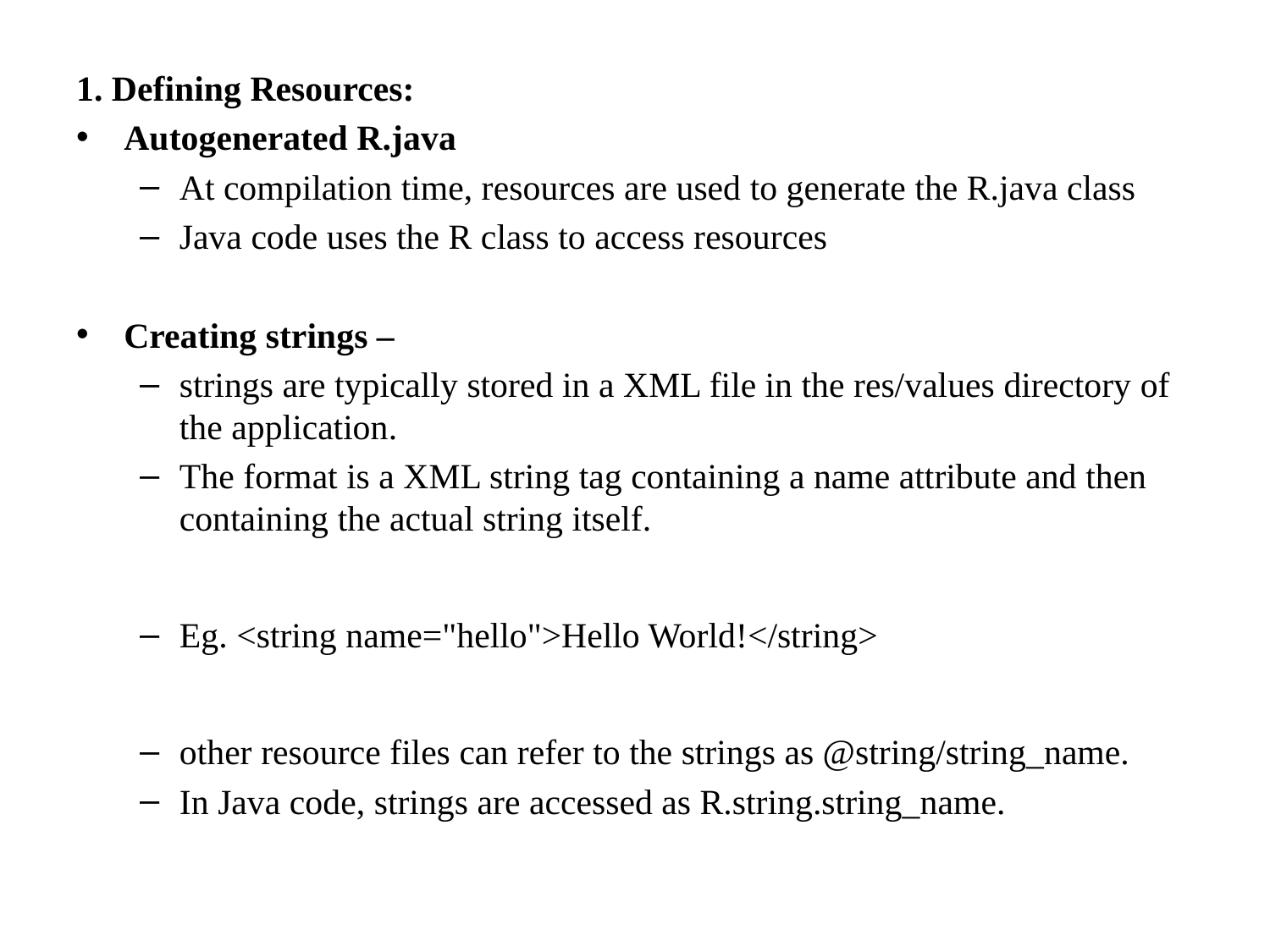

1. Defining Resources:
Autogenerated R.java
At compilation time, resources are used to generate the R.java class
Java code uses the R class to access resources

Creating strings –
strings are typically stored in a XML file in the res/values directory of the application.
The format is a XML string tag containing a name attribute and then containing the actual string itself.

Eg. <string name="hello">Hello World!</string>

other resource files can refer to the strings as @string/string_name.
In Java code, strings are accessed as R.string.string_name.